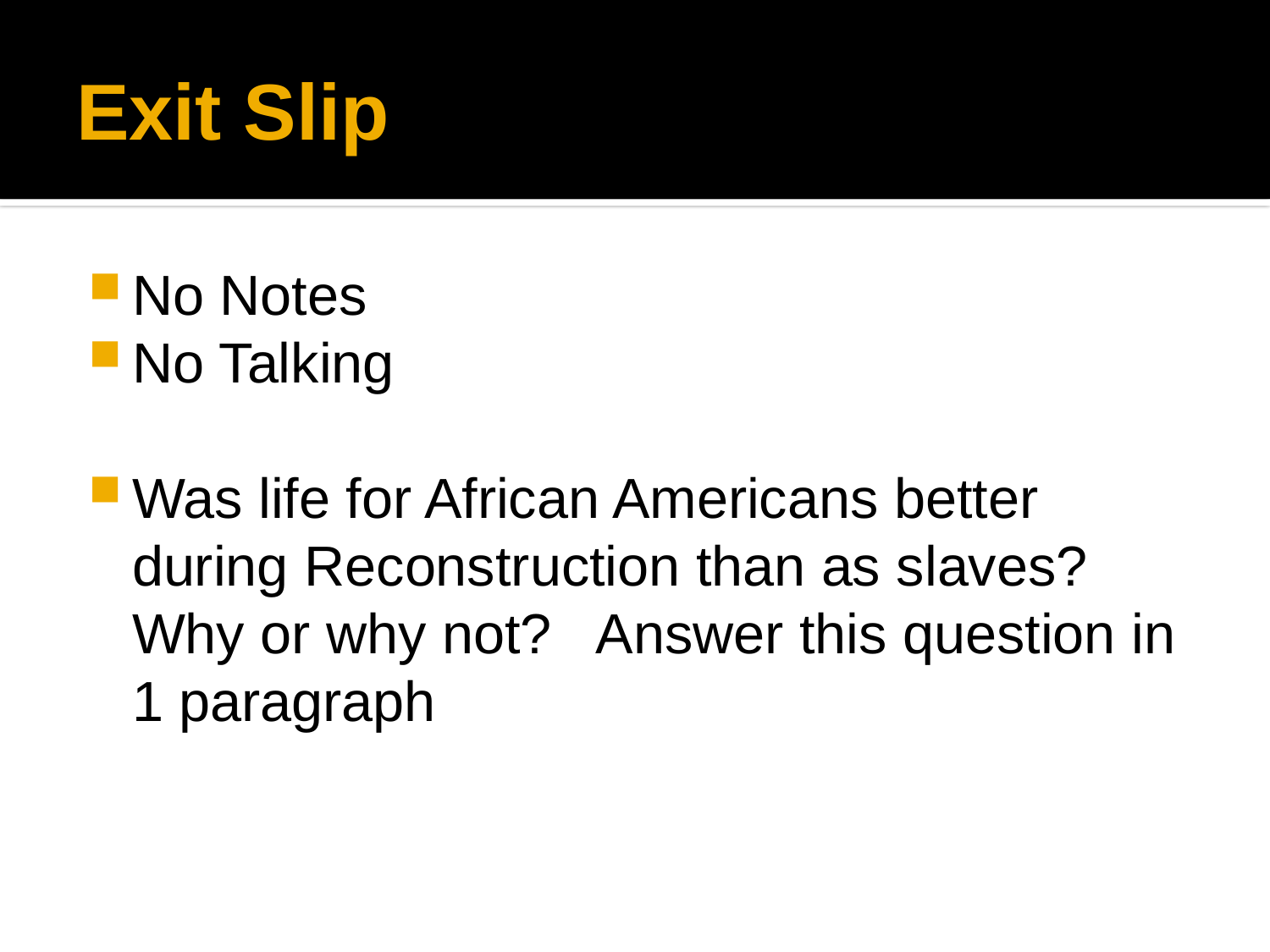

# Exit Slip
No Notes
No Talking

Was life for African Americans better during Reconstruction than as slaves?  Why or why not?   Answer this question in 1 paragraph